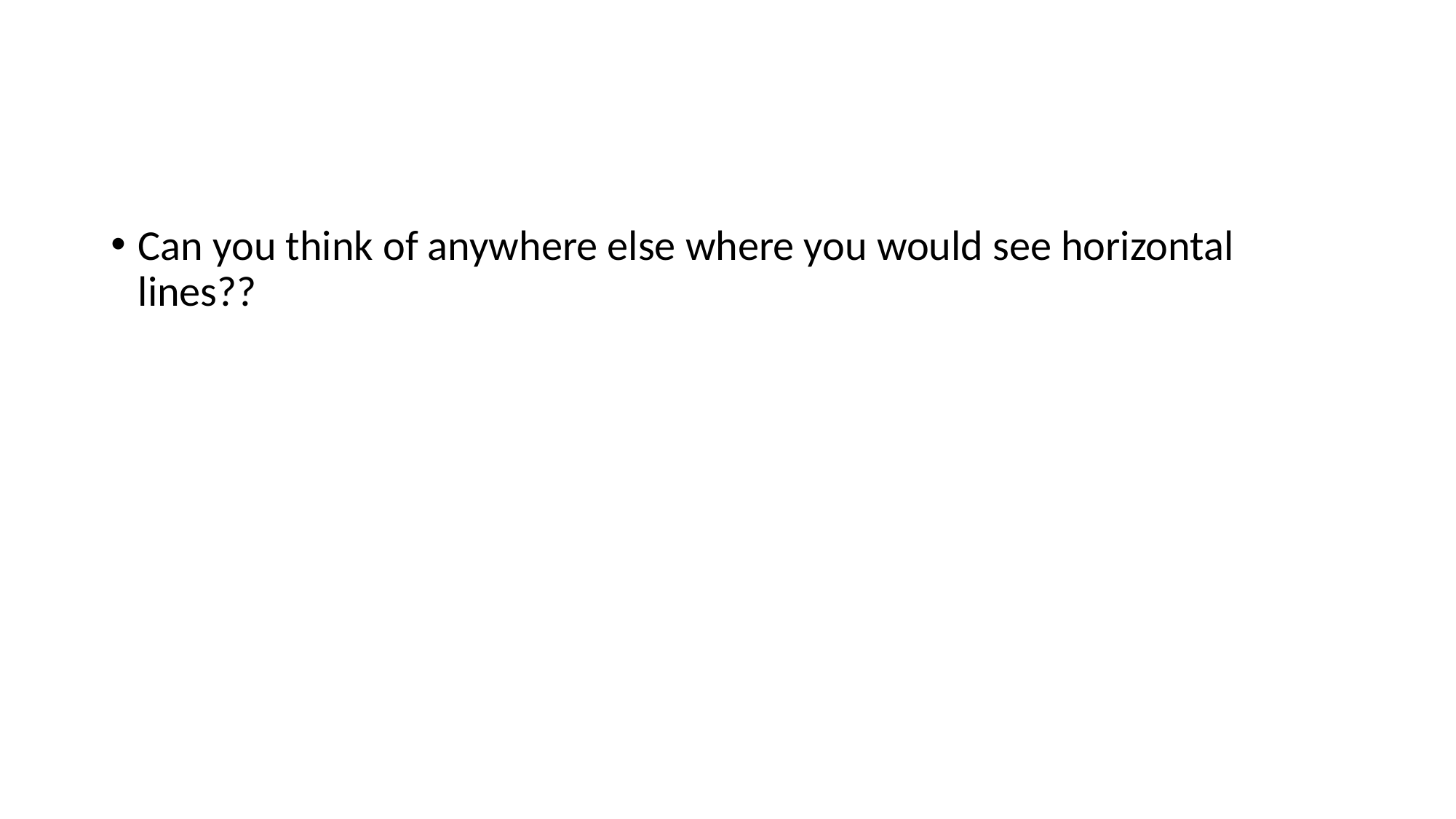

Can you think of anywhere else where you would see horizontal lines??